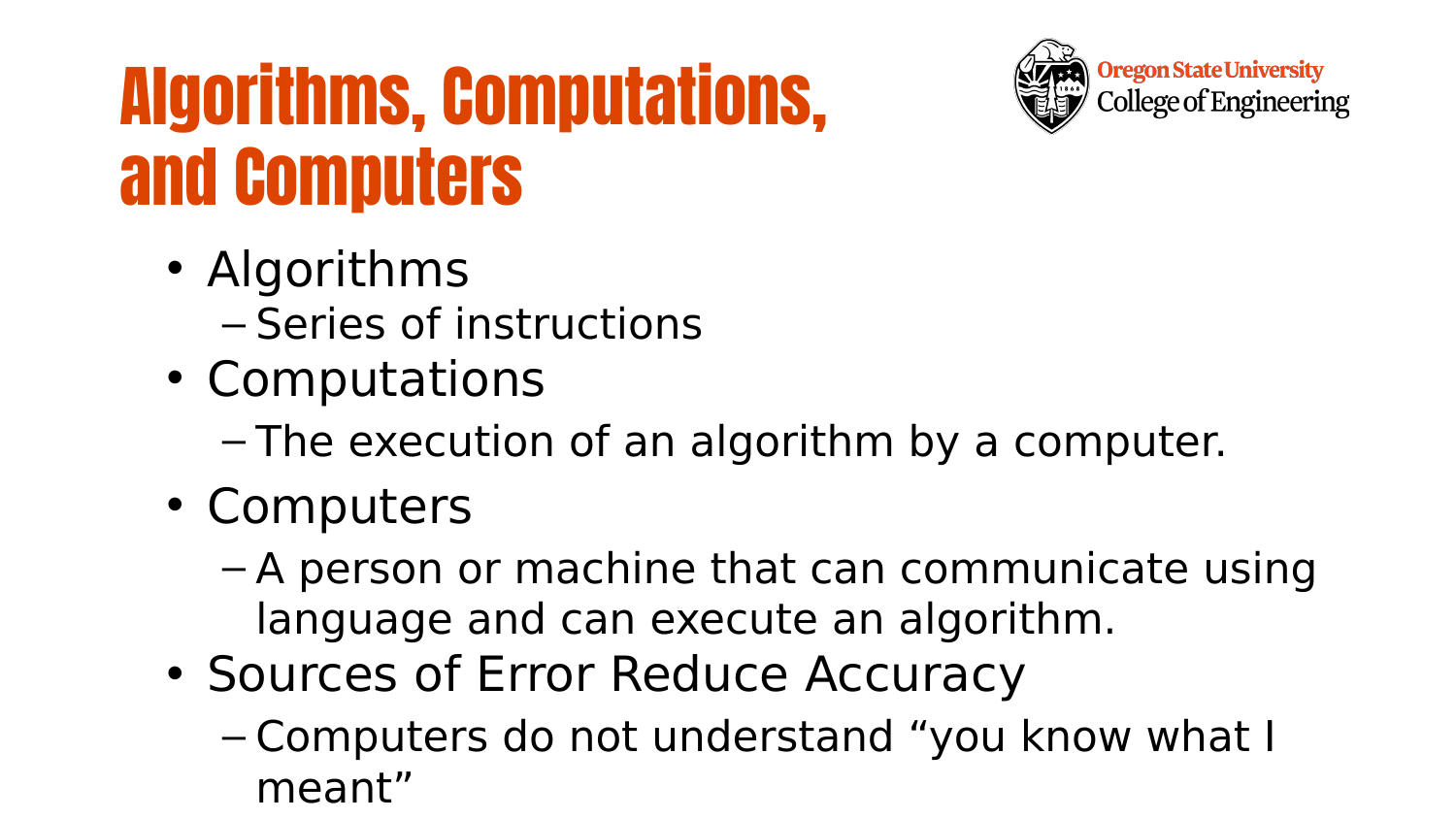

# Algorithms, Computations,
and Computers
Algorithms
Series of instructions
Computations
The execution of an algorithm by a computer.
Computers
A person or machine that can communicate using language and can execute an algorithm.
Sources of Error Reduce Accuracy
Computers do not understand “you know what I meant”